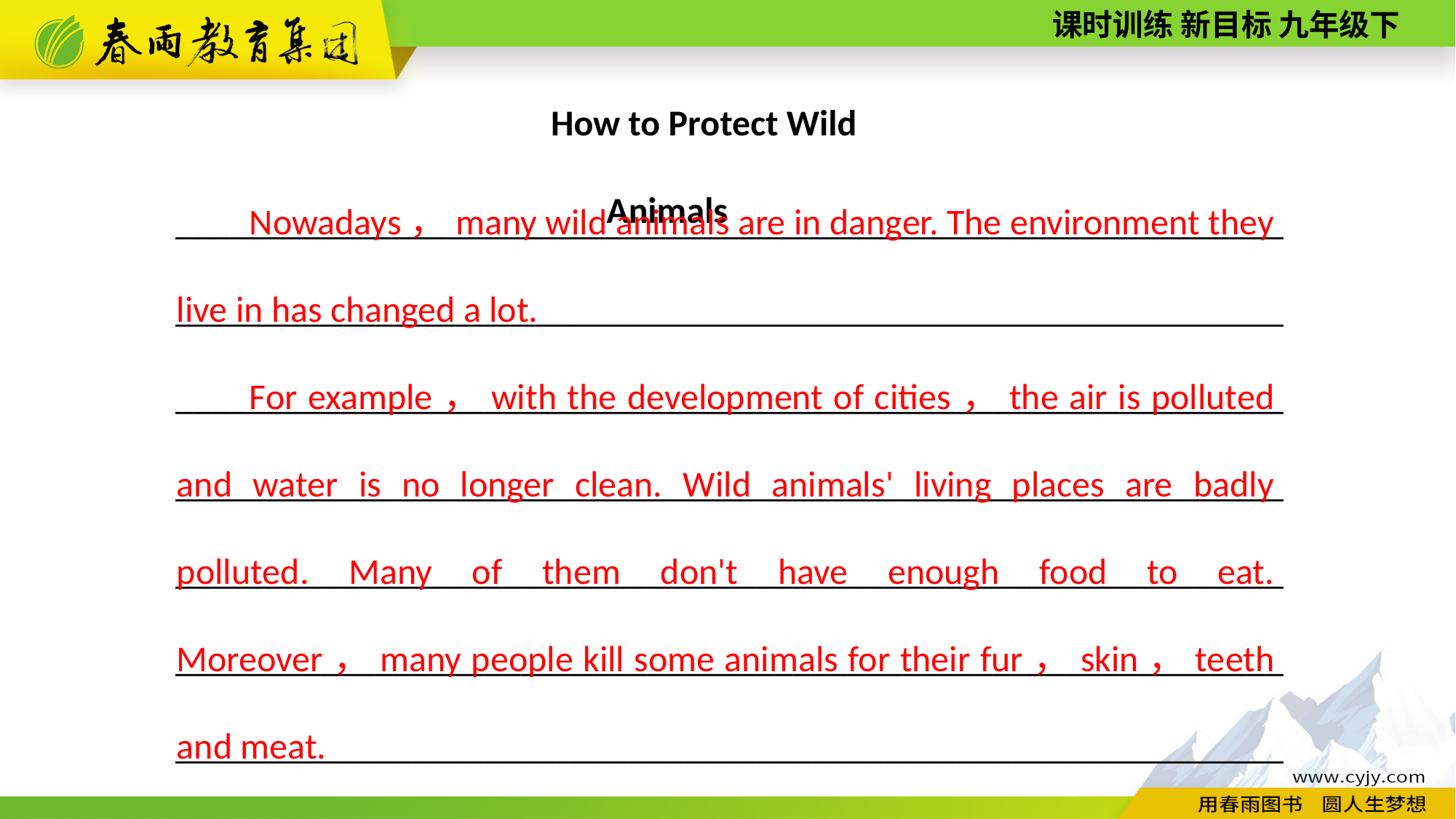

How to Protect Wild Animals
_____________________________________________________________
_____________________________________________________________
_____________________________________________________________
_____________________________________________________________
_____________________________________________________________
_____________________________________________________________
_____________________________________________________________
Nowadays，many wild animals are in danger. The environment they live in has changed a lot.
For example，with the development of cities，the air is polluted and water is no longer clean. Wild animals' living places are badly polluted. Many of them don't have enough food to eat. Moreover，many people kill some animals for their fur，skin，teeth and meat.
Animals are our friends. People can't live without plants and animals.